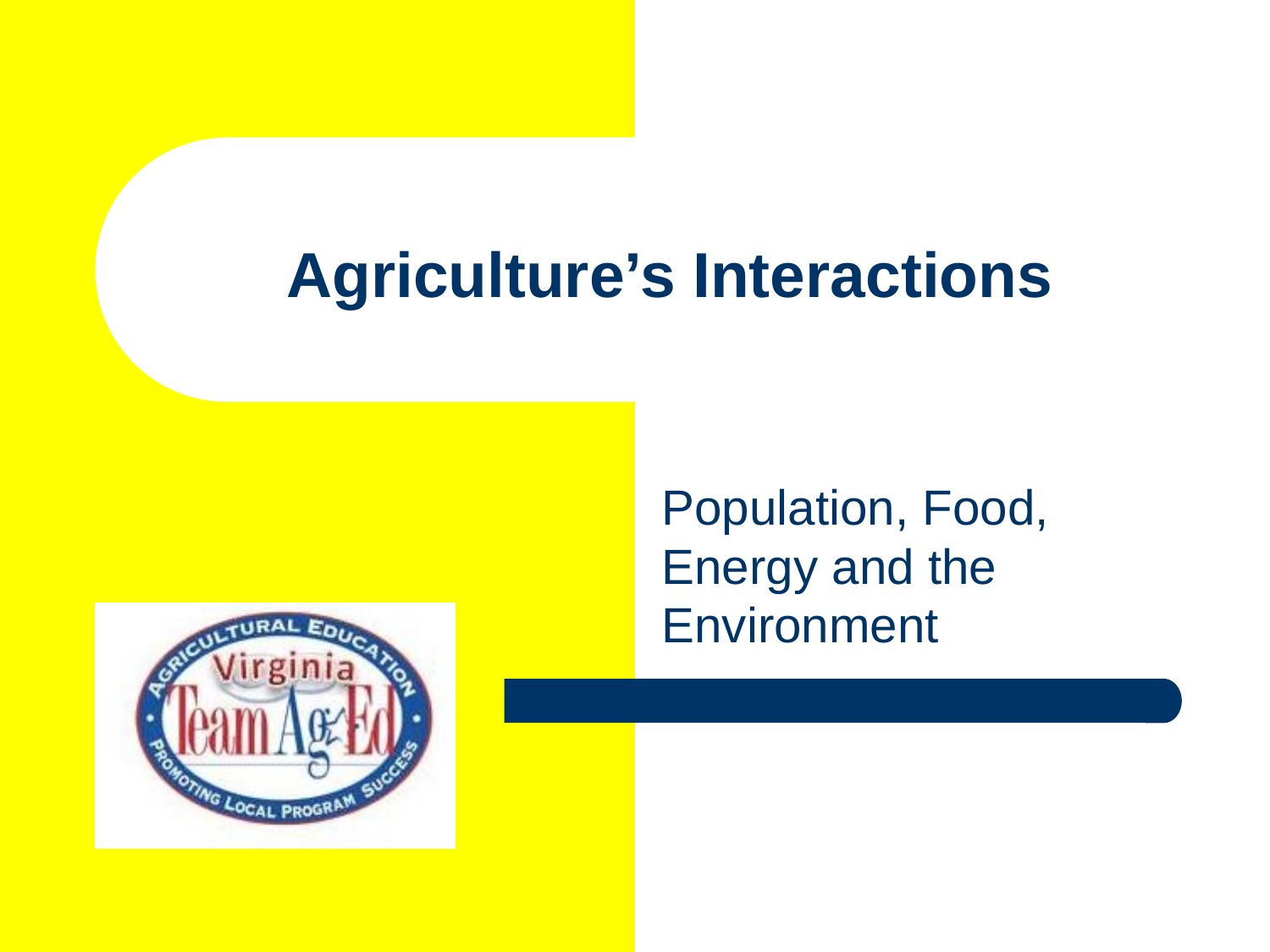

# Agriculture’s Interactions
Population, Food, Energy and the Environment